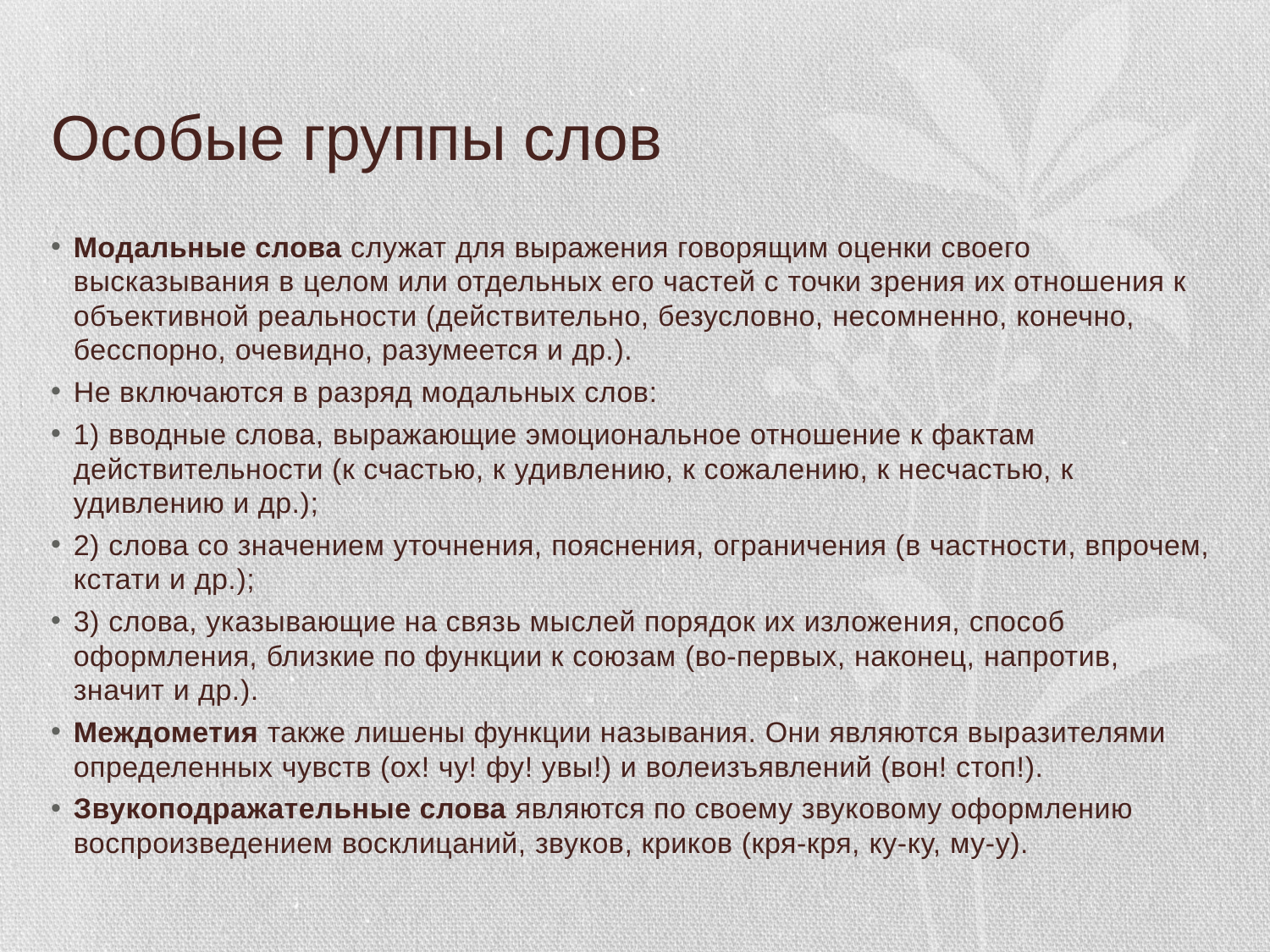

# Особые группы слов

Модальные слова служат для выражения говорящим оценки своего высказывания в целом или отдельных его частей с точки зрения их отношения к объективной реальности (действительно, безусловно, несомненно, конечно, бесспорно, очевидно, разумеется и др.).
Не включаются в разряд модальных слов:
1) вводные слова, выражающие эмоциональное отношение к фактам действительности (к счастью, к удивлению, к сожалению, к несчастью, к удивлению и др.);
2) слова со значением уточнения, пояснения, ограничения (в частности, впрочем, кстати и др.);
3) слова, указывающие на связь мыслей порядок их изложения, способ оформления, близкие по функции к союзам (во-первых, наконец, напротив, значит и др.).
Междометия также лишены функции называния. Они являются выразителями определенных чувств (ох! чу! фу! увы!) и волеизъявлений (вон! стоп!).
Звукоподражательные слова являются по своему звуковому оформлению воспроизведением восклицаний, звуков, криков (кря-кря, ку-ку, му-у).